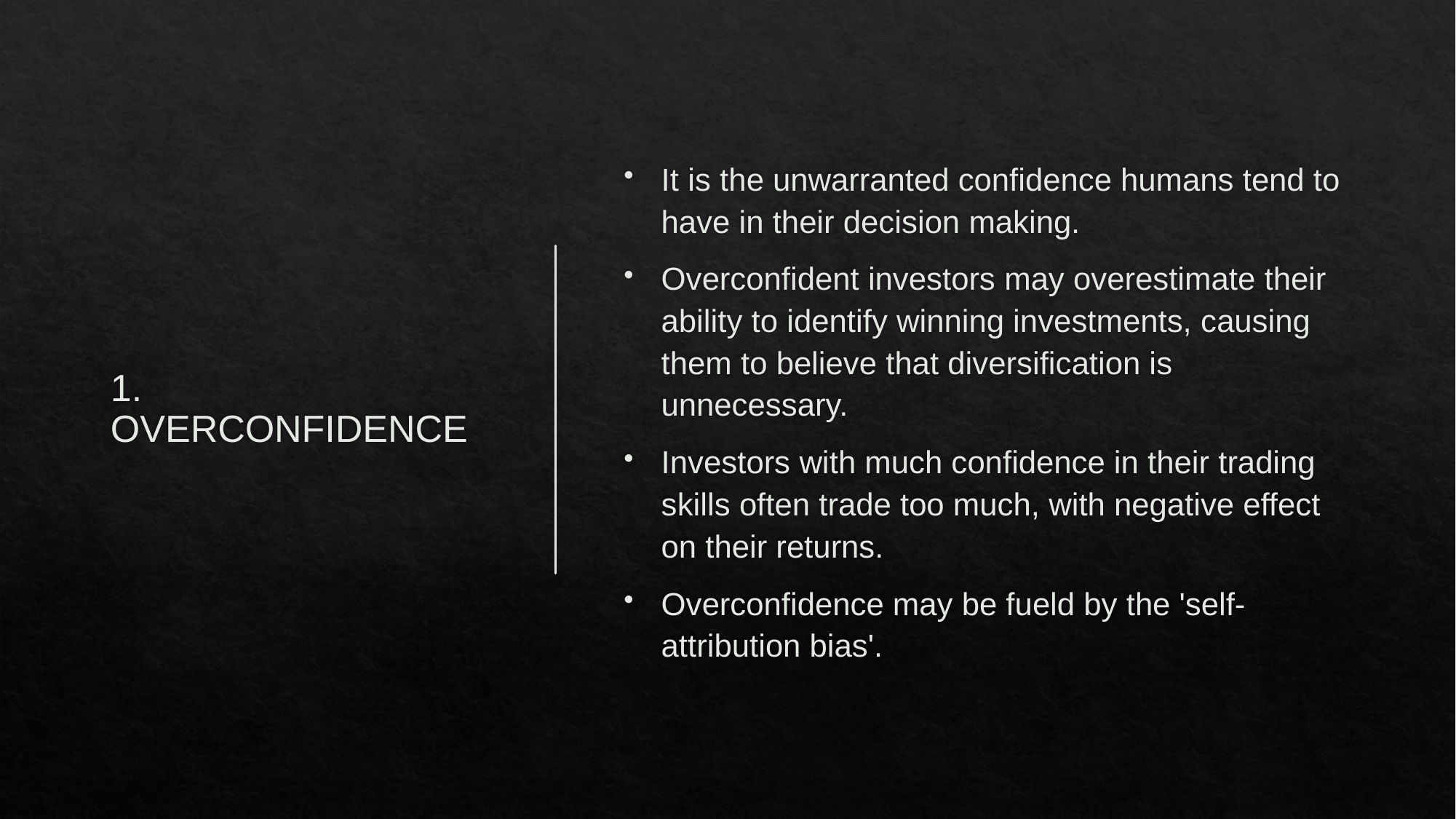

# 1. OVERCONFIDENCE
It is the unwarranted confidence humans tend to have in their decision making.
Overconfident investors may overestimate their ability to identify winning investments, causing them to believe that diversification is unnecessary.
Investors with much confidence in their trading skills often trade too much, with negative effect on their returns.
Overconfidence may be fueld by the 'self-attribution bias'.